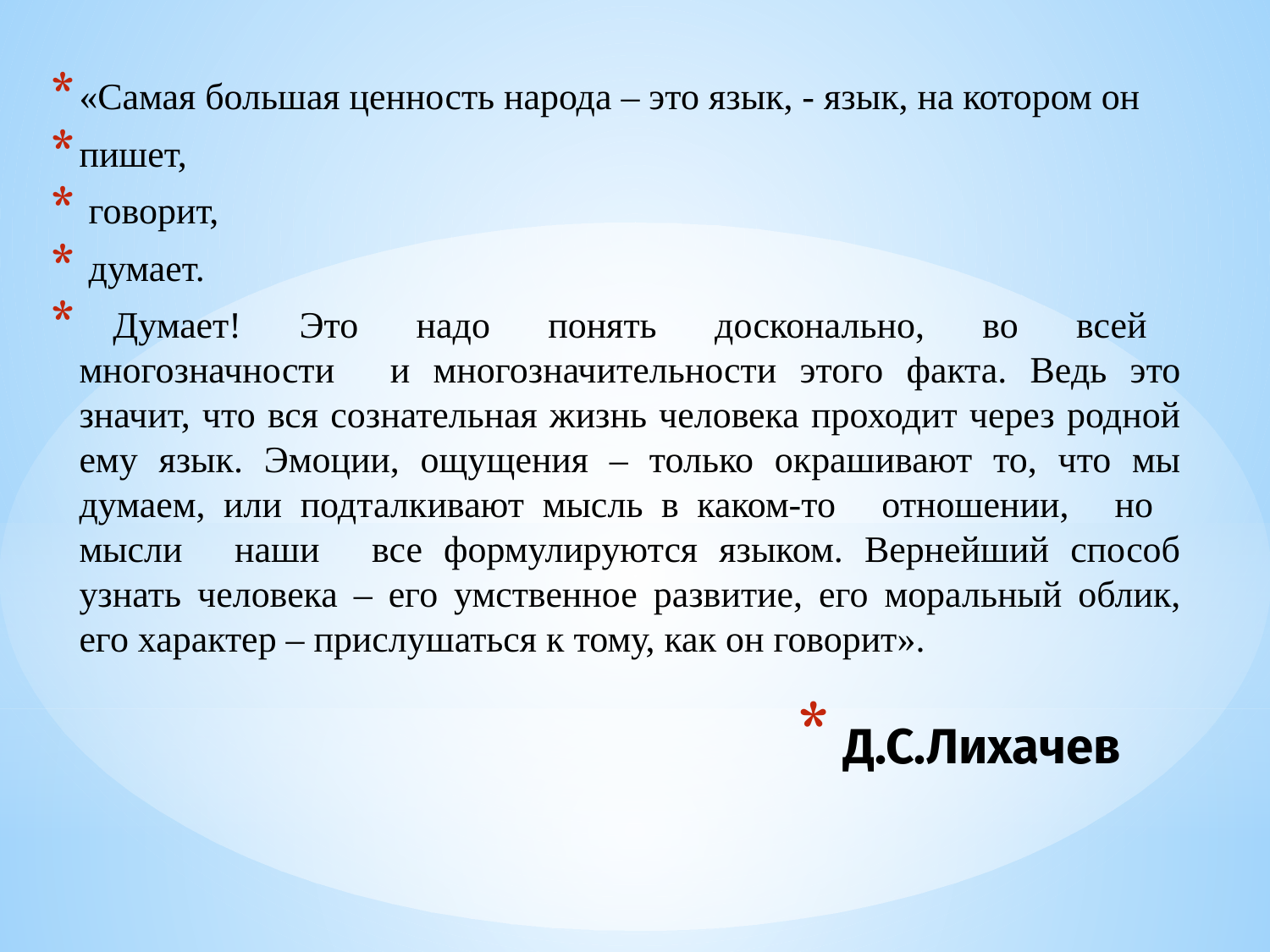

«Самая большая ценность народа – это язык, - язык, на котором он
пишет,
 говорит,
 думает.
  Думает!   Это   надо   понять   досконально,   во   всей   многозначности   и многозначительности этого факта. Ведь это значит, что вся сознательная жизнь человека проходит через родной ему язык. Эмоции, ощущения – только окрашивают то, что мы думаем, или подталкивают мысль в каком-то   отношении,   но   мысли   наши   все формулируются языком. Вернейший способ узнать человека – его умственное развитие, его моральный облик, его характер – прислушаться к тому, как он говорит».

# Д.С.Лихачев